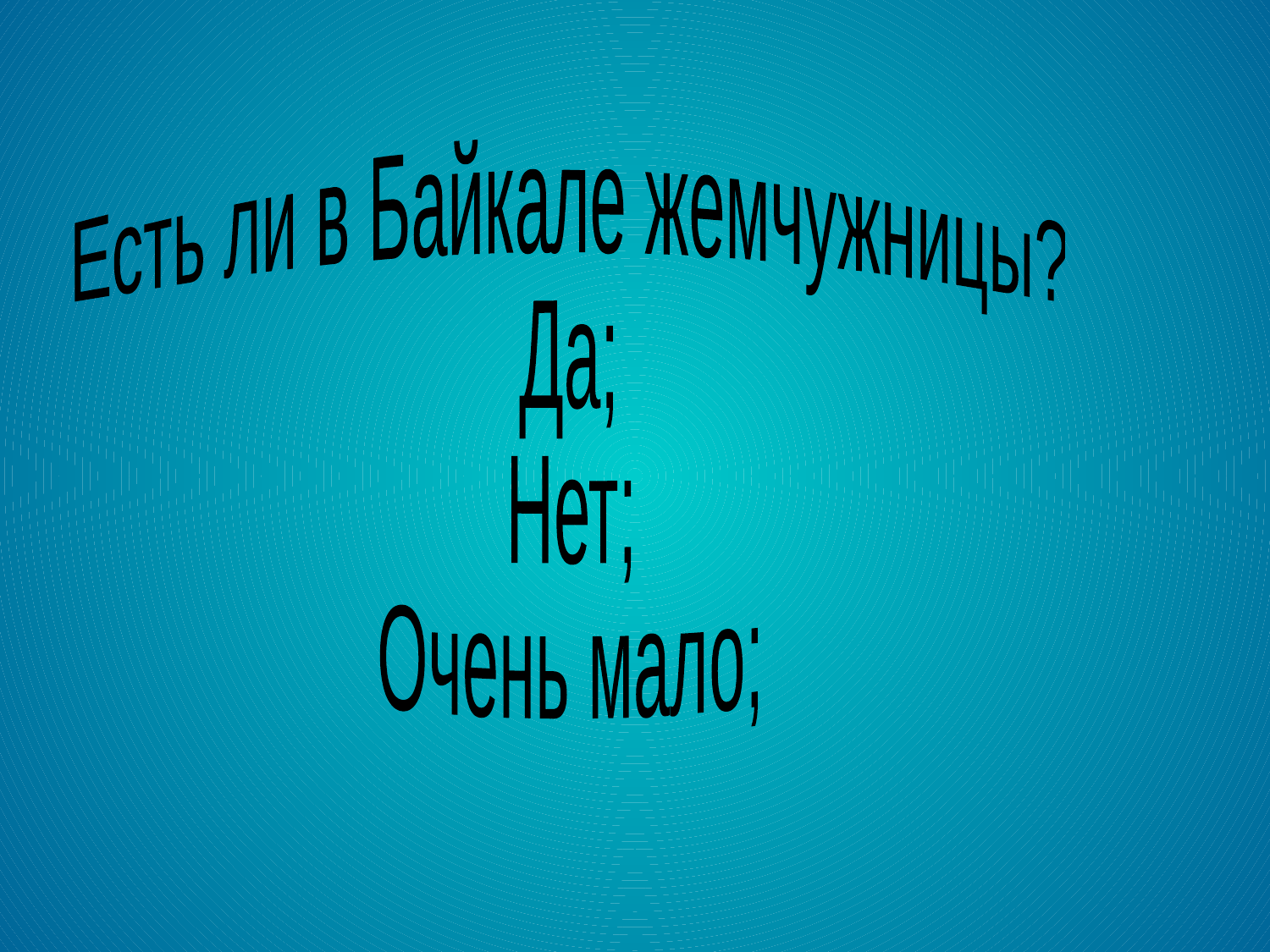

Есть ли в Байкале жемчужницы?
Да;
Нет;
Очень мало;